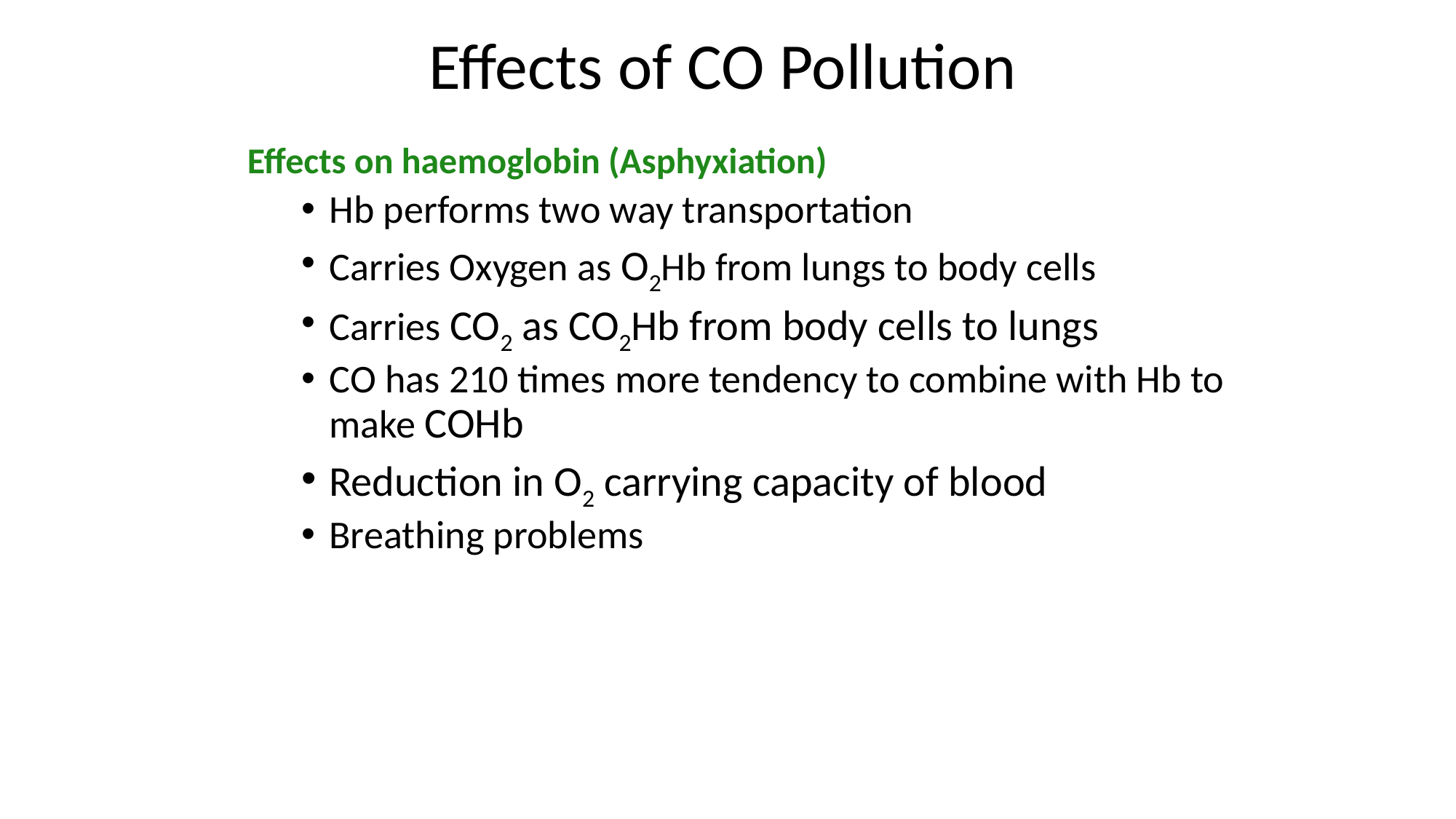

# Effects of CO Pollution
Effects on haemoglobin (Asphyxiation)
Hb performs two way transportation
Carries Oxygen as O2Hb from lungs to body cells
Carries CO2 as CO2Hb from body cells to lungs
CO has 210 times more tendency to combine with Hb to make COHb
Reduction in O2 carrying capacity of blood
Breathing problems